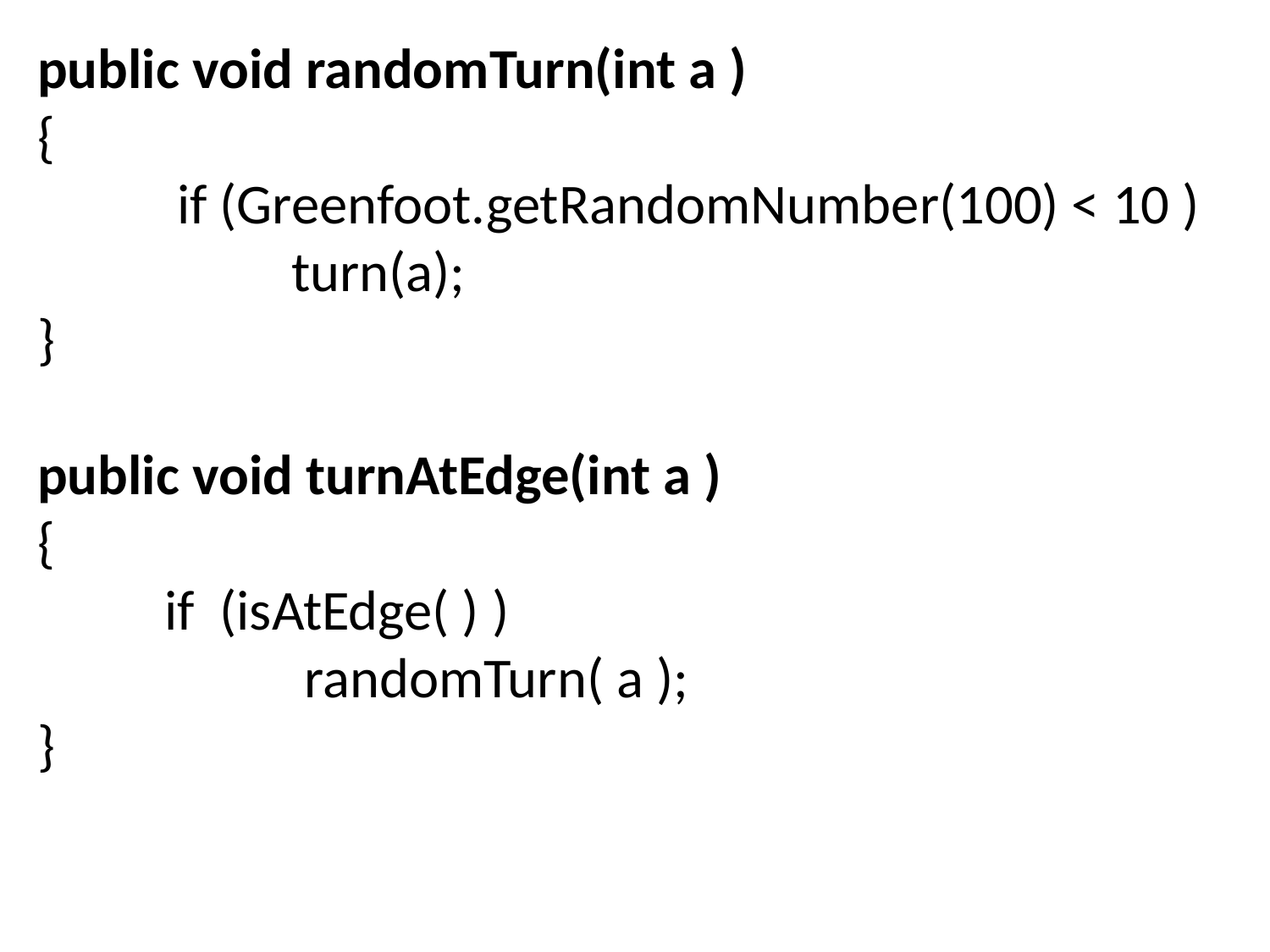

public void randomTurn(int a )
{
	 if (Greenfoot.getRandomNumber(100) < 10 )
		turn(a);
}

public void turnAtEdge(int a )
{
	if  (isAtEdge( ) )
		 randomTurn( a );
}